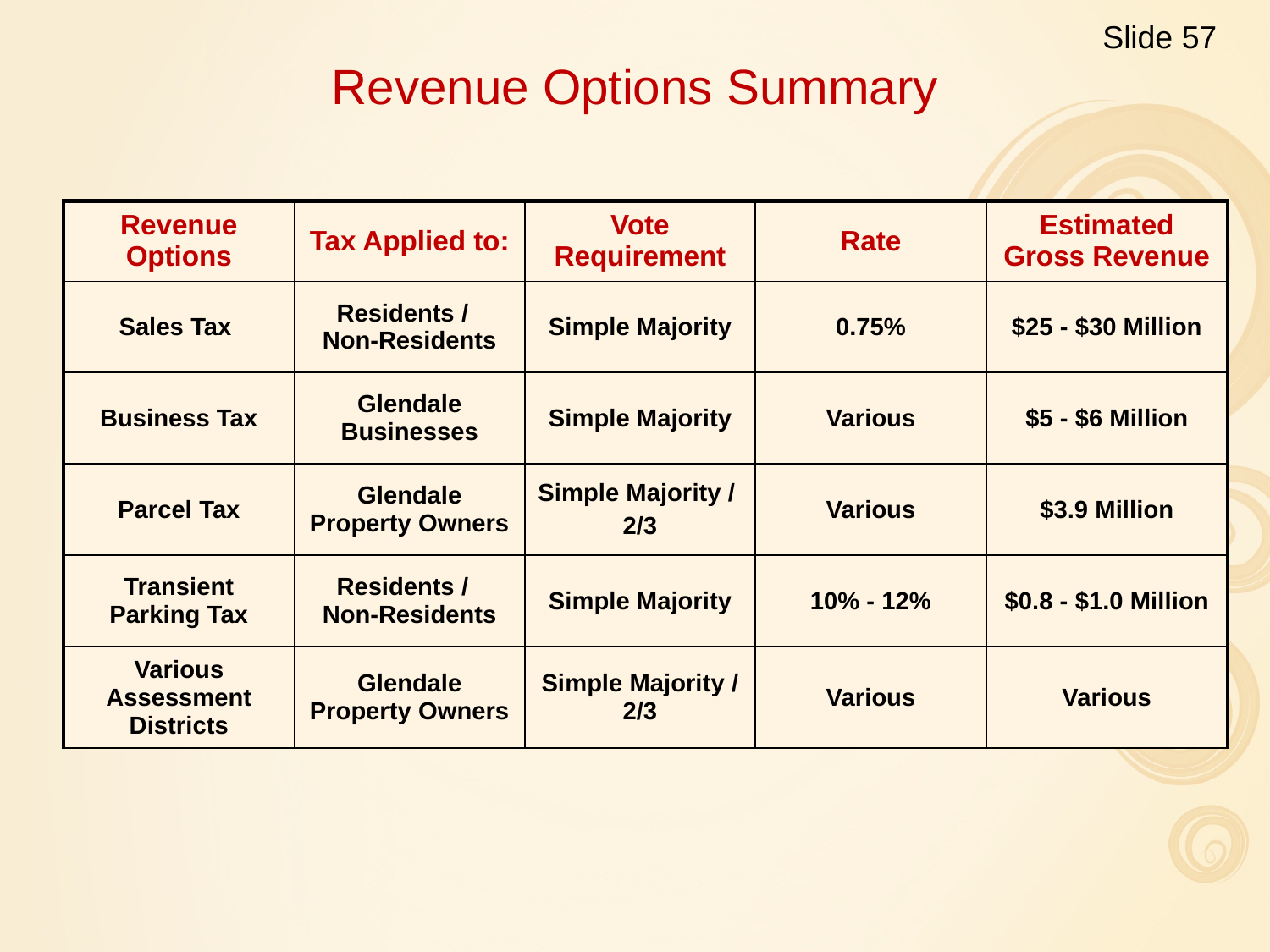

Slide 57
Revenue Options Summary
| Revenue Options | Tax Applied to: | Vote Requirement | Rate | Estimated Gross Revenue |
| --- | --- | --- | --- | --- |
| Sales Tax | Residents / Non-Residents | Simple Majority | 0.75% | $25 - $30 Million |
| Business Tax | Glendale Businesses | Simple Majority | Various | $5 - $6 Million |
| Parcel Tax | Glendale Property Owners | Simple Majority / 2/3 | Various | $3.9 Million |
| Transient Parking Tax | Residents / Non-Residents | Simple Majority | 10% - 12% | $0.8 - $1.0 Million |
| Various Assessment Districts | Glendale Property Owners | Simple Majority / 2/3 | Various | Various |